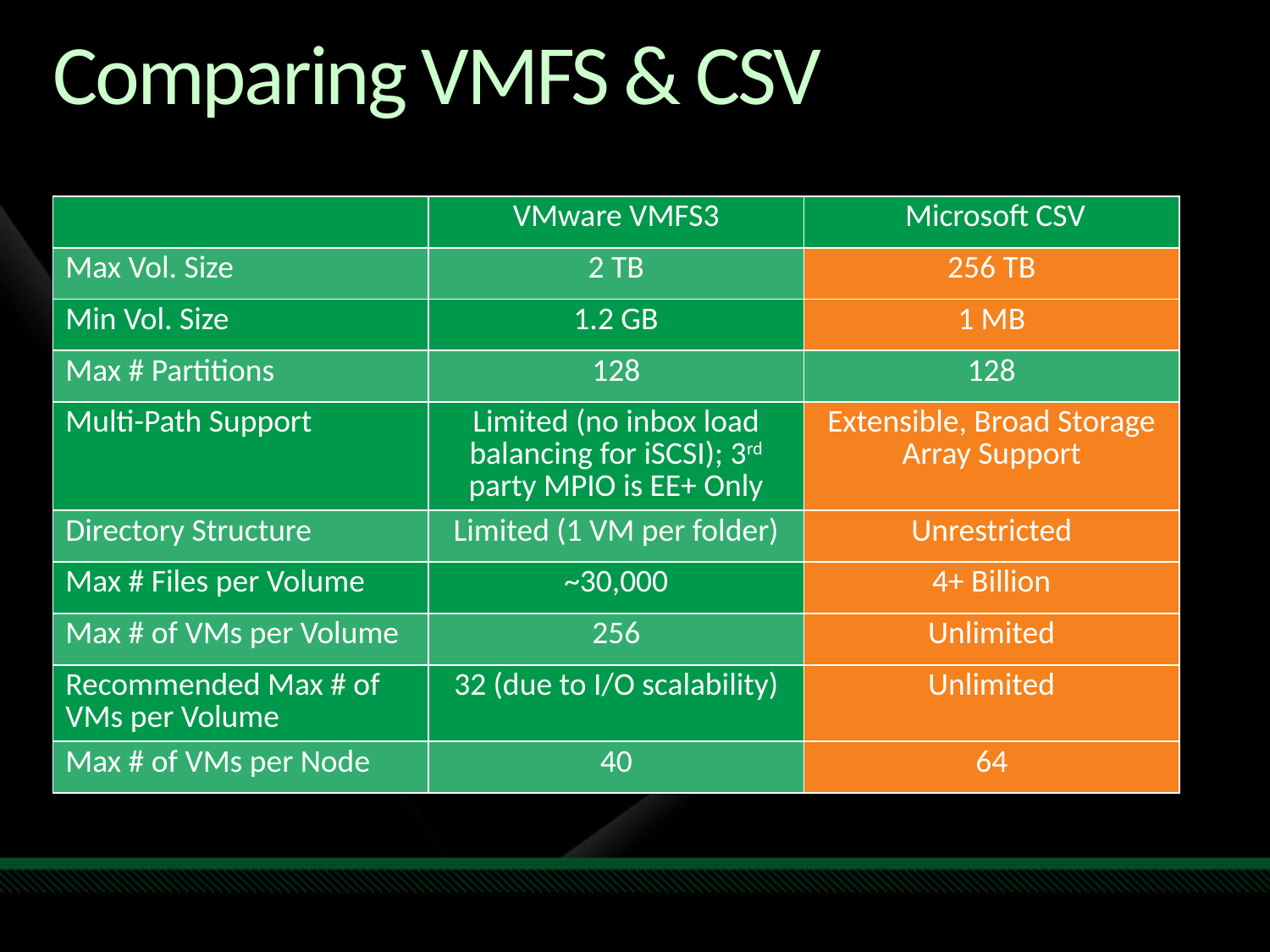

# Comparing VMFS & CSV
|  | VMware VMFS3 | Microsoft CSV |
| --- | --- | --- |
| Max Vol. Size | 2 TB | 256 TB |
| Min Vol. Size | 1.2 GB | 1 MB |
| Max # Partitions | 128 | 128 |
| Multi-Path Support | Limited (no inbox load balancing for iSCSI); 3rd party MPIO is EE+ Only | Extensible, Broad Storage Array Support |
| Directory Structure | Limited (1 VM per folder) | Unrestricted |
| Max # Files per Volume | ~30,000 | 4+ Billion |
| Max # of VMs per Volume | 256 | Unlimited |
| Recommended Max # of VMs per Volume | 32 (due to I/O scalability) | Unlimited |
| Max # of VMs per Node | 40 | 64 |